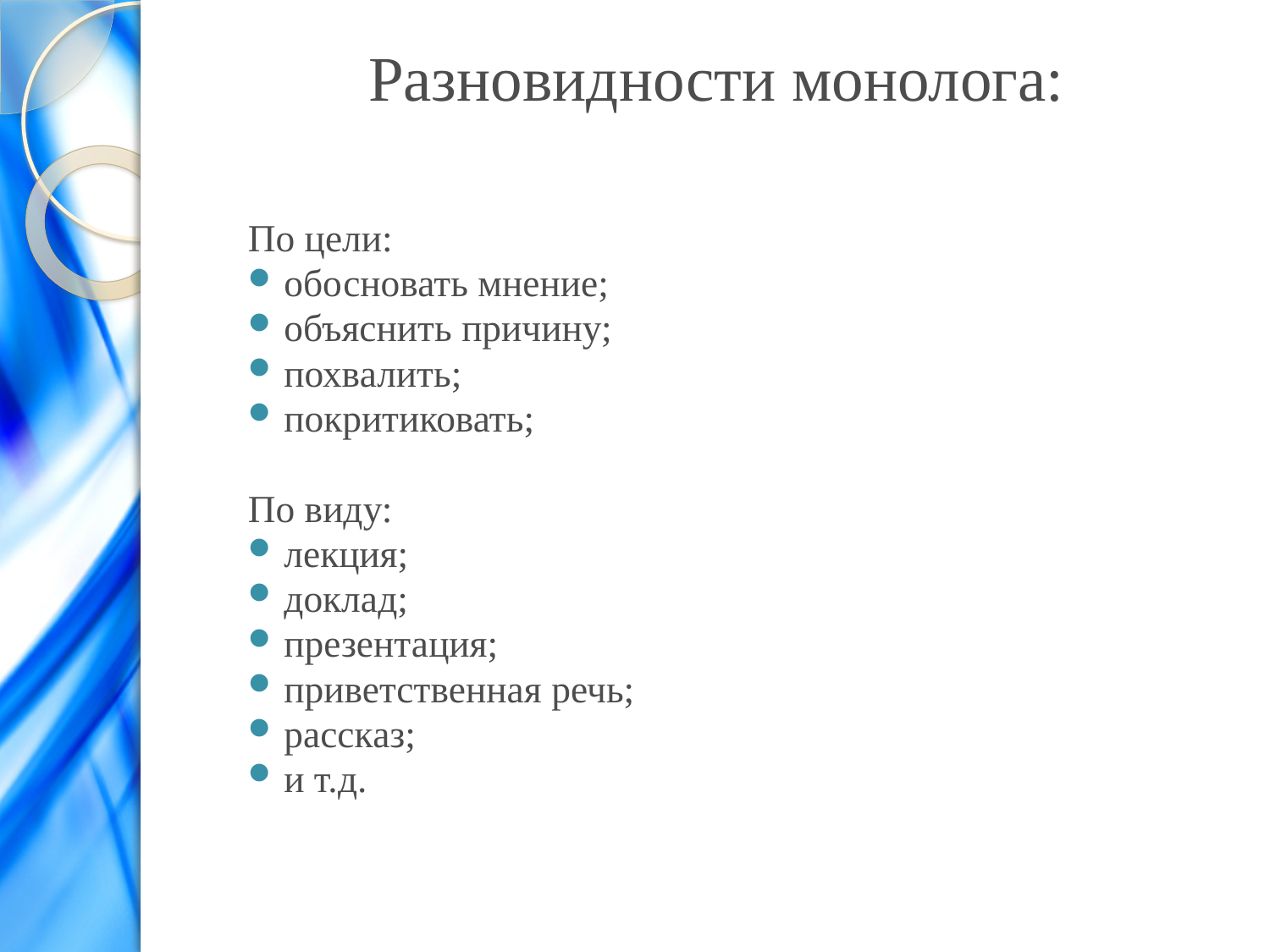

# Разновидности монолога:
По цели:
обосновать мнение;
объяснить причину;
похвалить;
покритиковать;

По виду:
лекция;
доклад;
презентация;
приветственная речь;
рассказ;
и т.д.